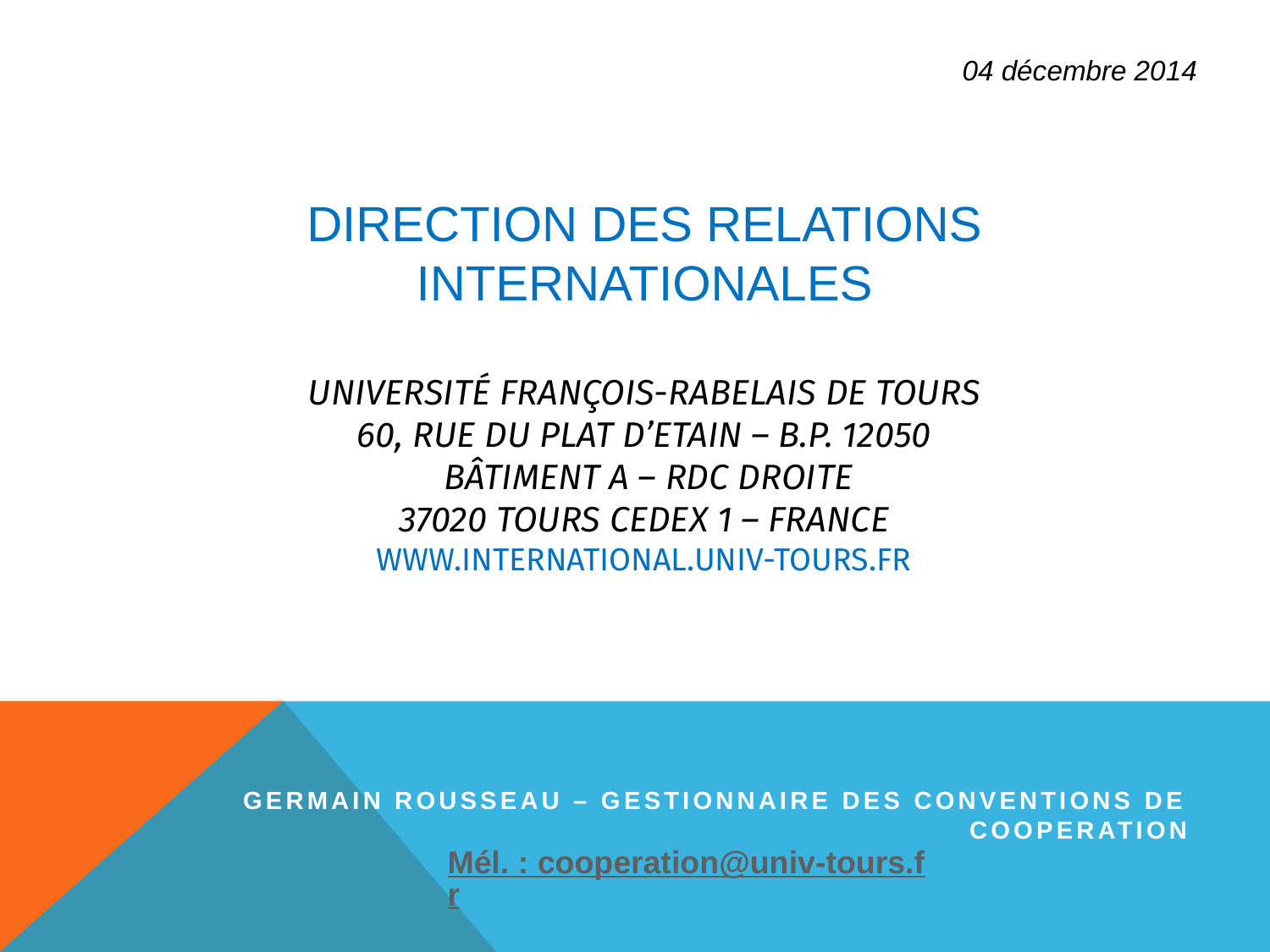

04 décembre 2014
# Direction des relations internationales Université François-Rabelais de Tours 60, rue du Plat d’Etain – B.P. 12050 Bâtiment A – RDC droite 37020 Tours Cedex 1 – France www.international.univ-tours.fr
Germain Rousseau – GESTIONNAIRE DES CONVENTIONS DE COOPERATION
Mél. : cooperation@univ-tours.fr